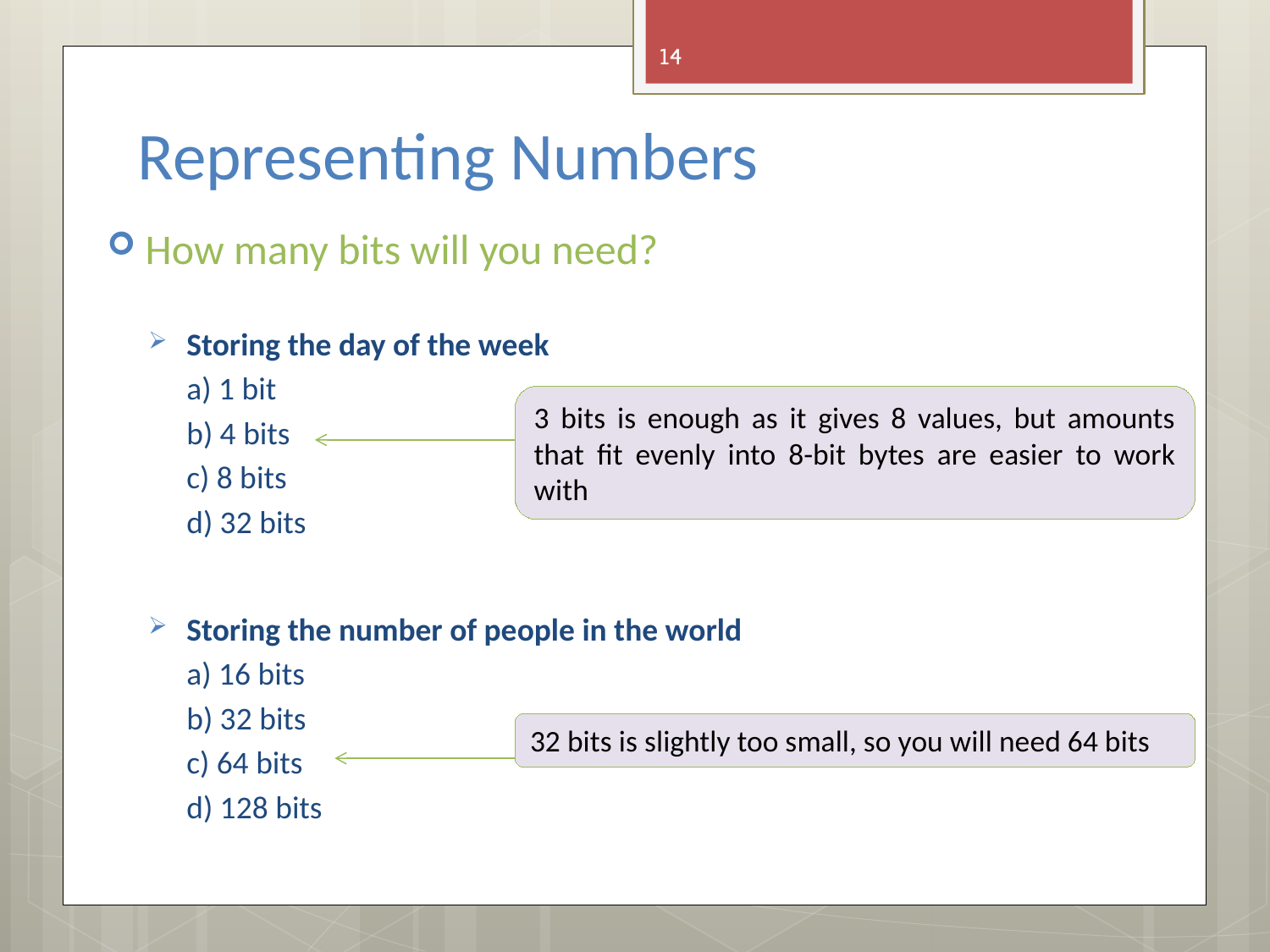

14
# Representing Numbers
How many bits will you need?

Storing the day of the week
a) 1 bit
b) 4 bits
c) 8 bits
d) 32 bits

Storing the number of people in the world
a) 16 bits
b) 32 bits
c) 64 bits
d) 128 bits

3 bits is enough as it gives 8 values, but amounts that fit evenly into 8-bit bytes are easier to work with
32 bits is slightly too small, so you will need 64 bits